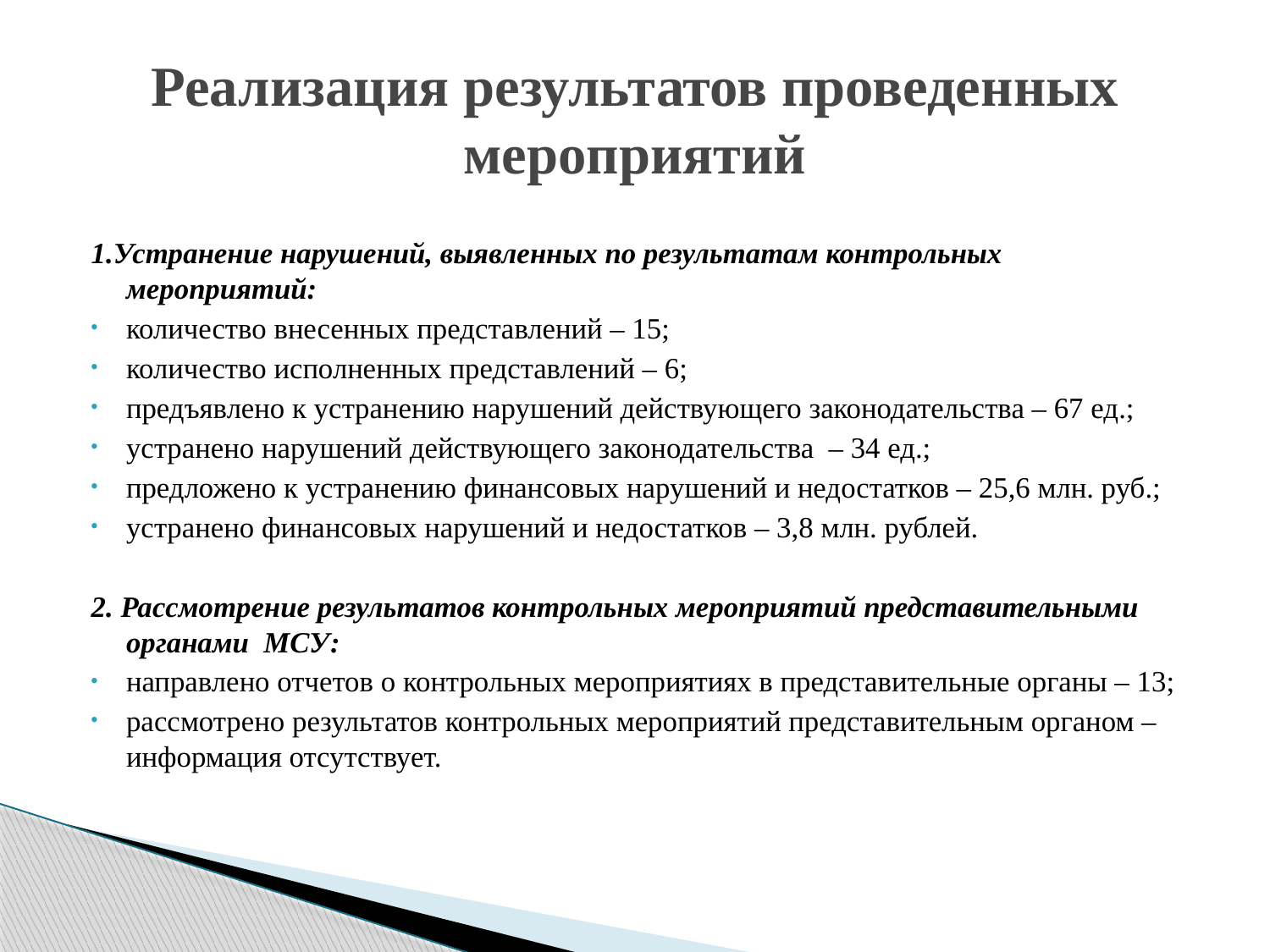

# Реализация результатов проведенных мероприятий
1.Устранение нарушений, выявленных по результатам контрольных мероприятий:
количество внесенных представлений – 15;
количество исполненных представлений – 6;
предъявлено к устранению нарушений действующего законодательства – 67 ед.;
устранено нарушений действующего законодательства  – 34 ед.;
предложено к устранению финансовых нарушений и недостатков – 25,6 млн. руб.;
устранено финансовых нарушений и недостатков – 3,8 млн. рублей.

2. Рассмотрение результатов контрольных мероприятий представительными органами  МСУ:
направлено отчетов о контрольных мероприятиях в представительные органы – 13;
рассмотрено результатов контрольных мероприятий представительным органом – информация отсутствует.